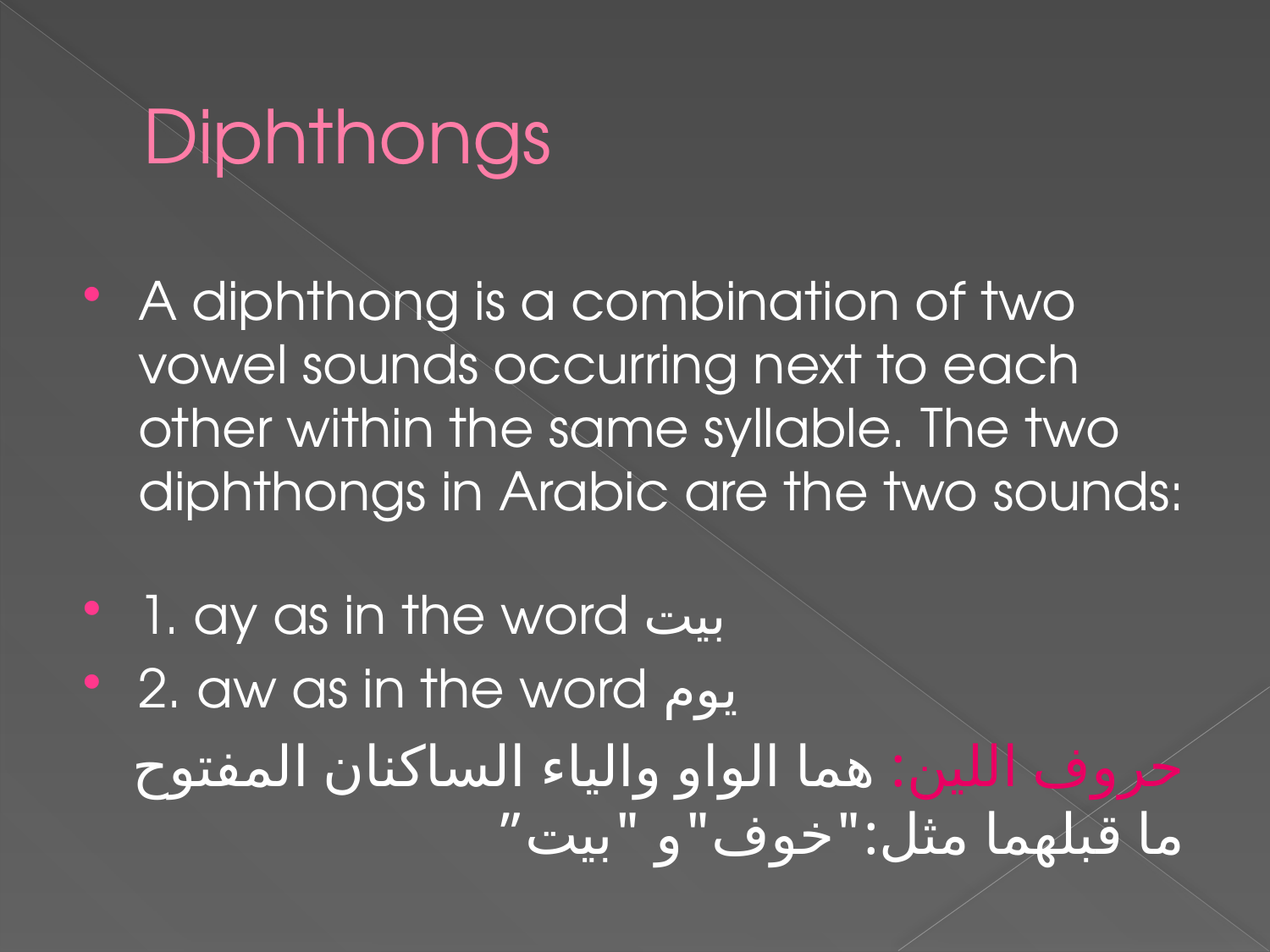

# Diphthongs
A diphthong is a combination of two vowel sounds occurring next to each other within the same syllable. The two diphthongs in Arabic are the two sounds:

1. ay as in the word بيت
2. aw as in the word يوم
حروف اللين: هما الواو والياء الساكنان المفتوح ما قبلهما مثل:"خوف"و "بيت”